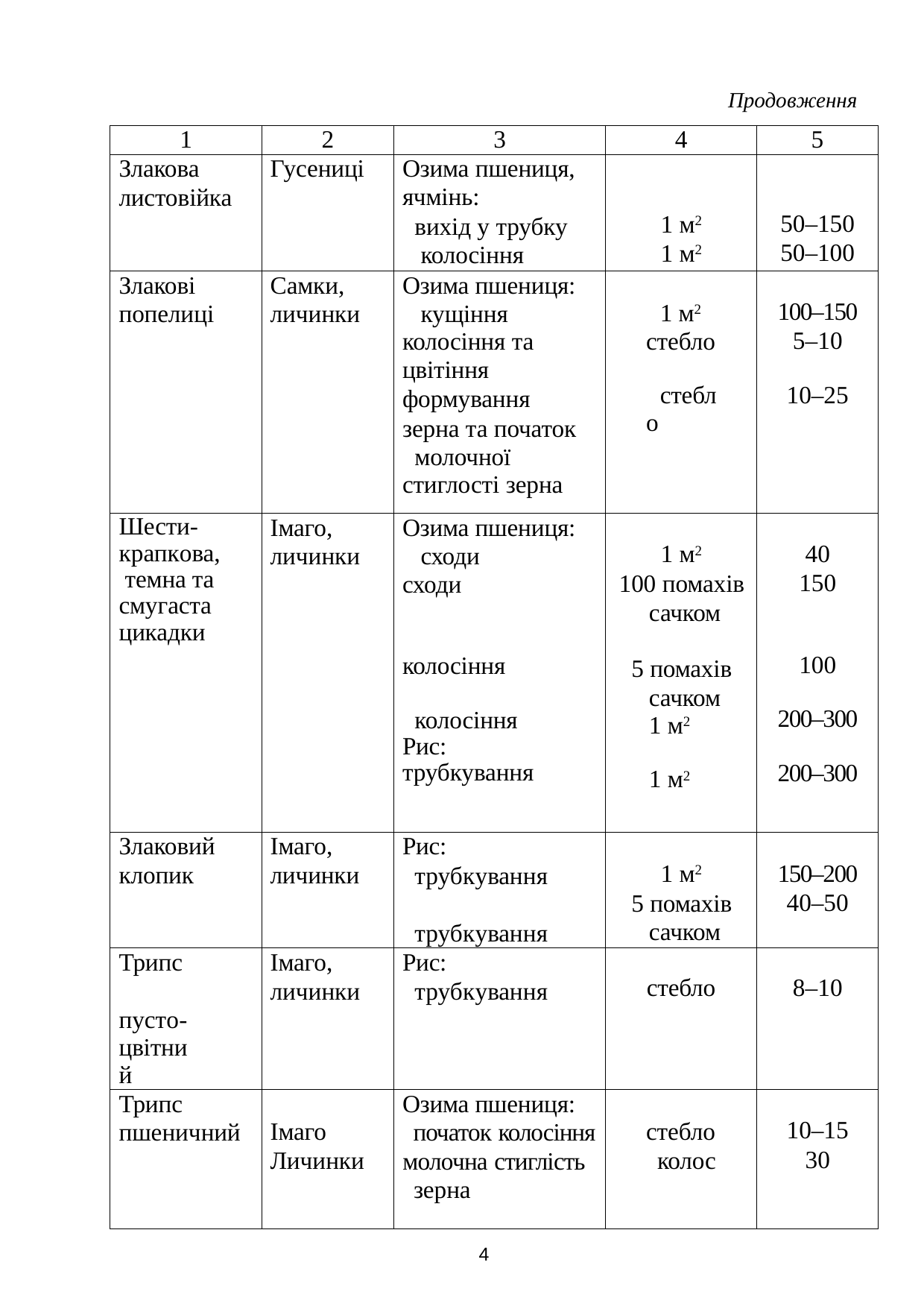

Продовження
| 1 | 2 | 3 | 4 | 5 |
| --- | --- | --- | --- | --- |
| Злакова листовійка | Гусениці | Озима пшениця, ячмінь: вихід у трубку колосіння | 1 м2 1 м2 | 50–150 50–100 |
| Злакові попелиці | Самки, личинки | Озима пшениця: кущіння колосіння та цвітіння формування зерна та початок молочної стиглості зерна | 1 м2 стебло стебло | 100–150 5–10 10–25 |
| Шести- крапкова, темна та смугаста цикадки | Імаго, личинки | Озима пшениця: сходи сходи колосіння колосіння Рис: трубкування | 1 м2 100 помахів сачком 5 помахів сачком 1 м2 1 м2 | 40 150 100 200–300 200–300 |
| Злаковий клопик | Імаго, личинки | Рис: трубкування трубкування | 1 м2 5 помахів сачком | 150–200 40–50 |
| Трипс пусто- цвітний | Імаго, личинки | Рис: трубкування | стебло | 8–10 |
| Трипс пшеничний | Імаго Личинки | Озима пшениця: початок колосіння молочна стиглість зерна | стебло колос | 10–15 30 |
4